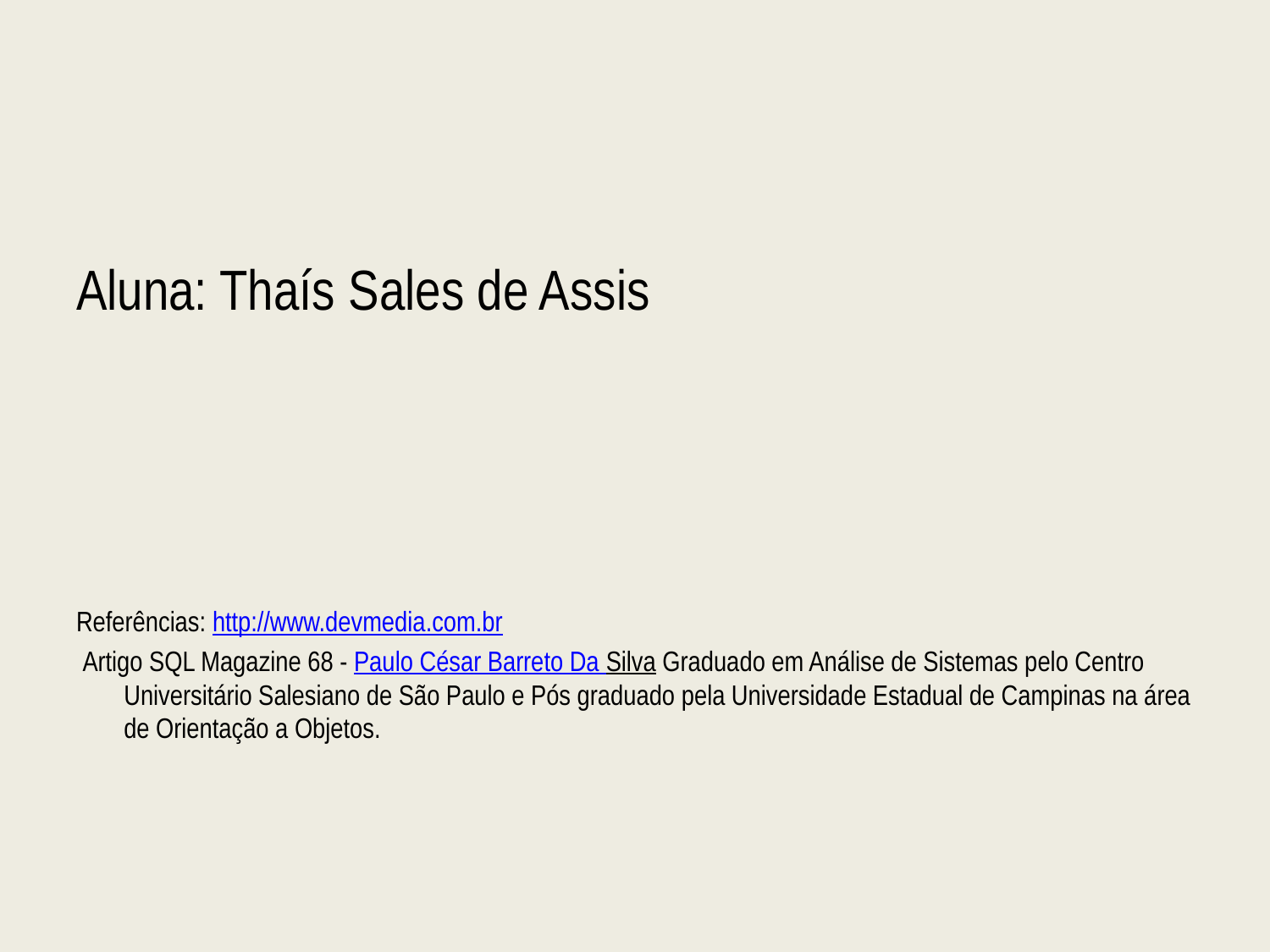

Aluna: Thaís Sales de Assis

Referências: http://www.devmedia.com.br
 Artigo SQL Magazine 68 - Paulo César Barreto Da Silva Graduado em Análise de Sistemas pelo Centro Universitário Salesiano de São Paulo e Pós graduado pela Universidade Estadual de Campinas na área de Orientação a Objetos.